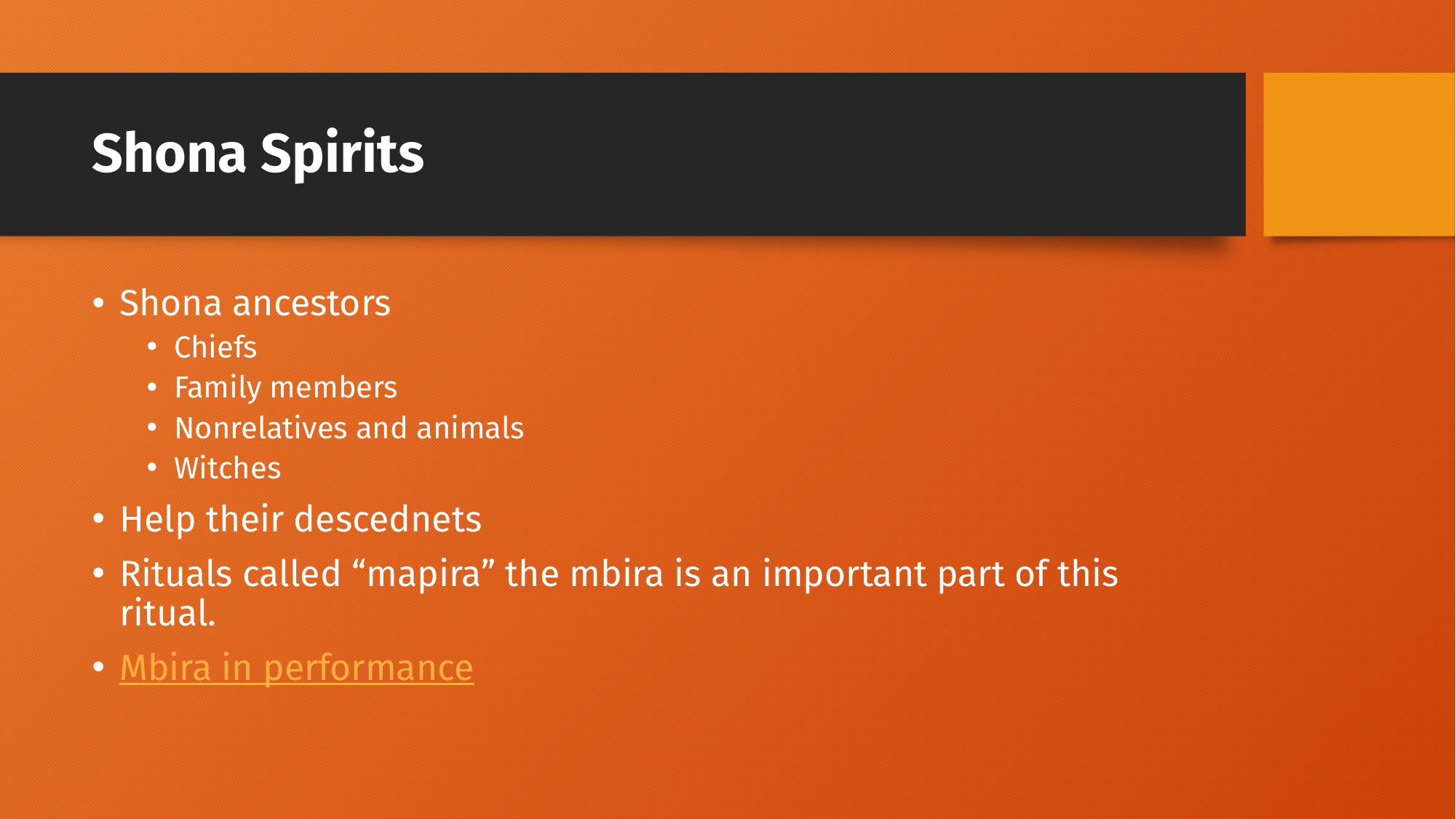

# Shona Spirits
Shona ancestors
Chiefs
Family members
Nonrelatives and animals
Witches
Help their descednets
Rituals called “mapira” the mbira is an important part of this ritual.
Mbira in performance